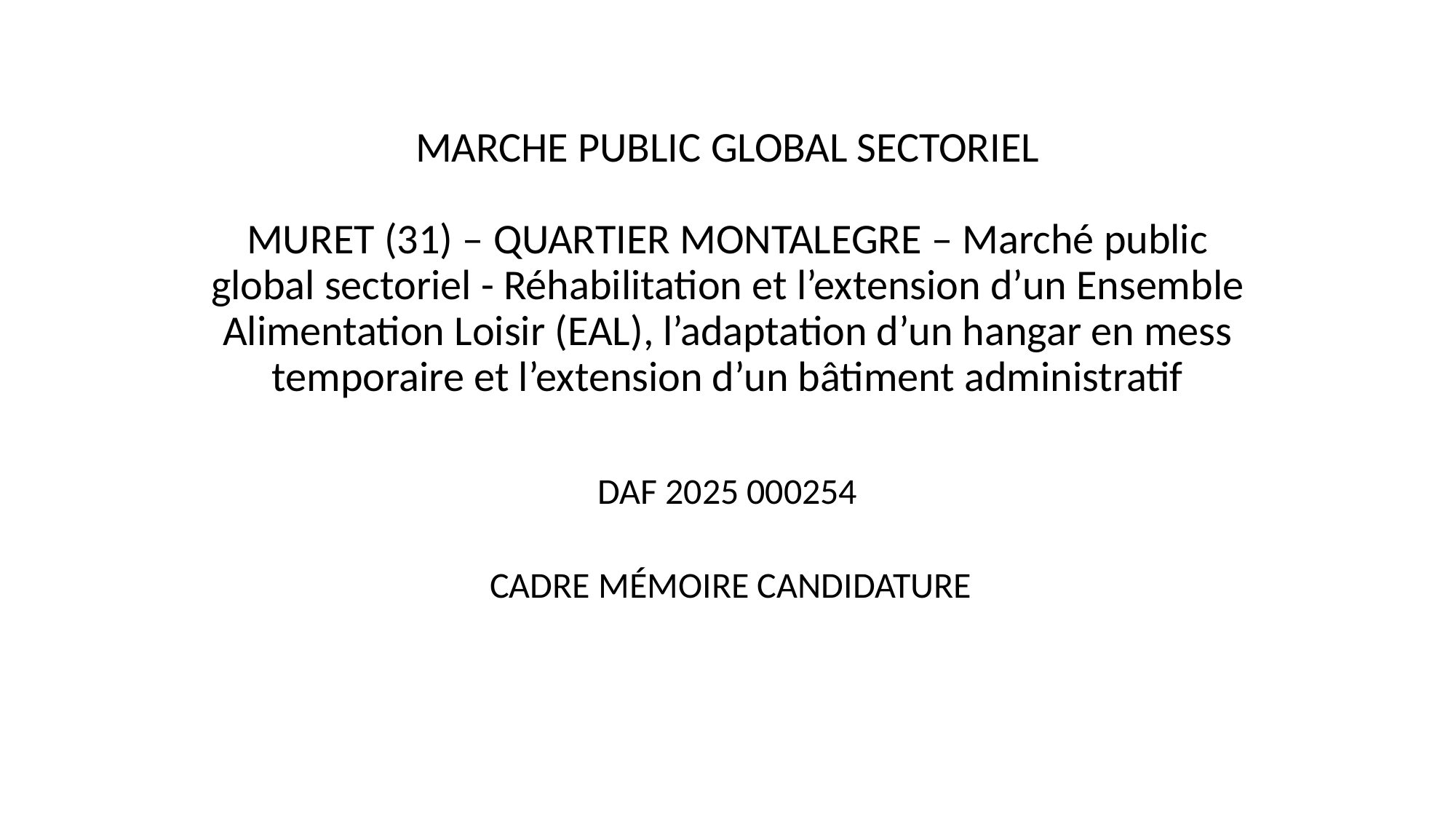

# MARCHE PUBLIC GLOBAL SECTORIEL MURET (31) – QUARTIER MONTALEGRE – Marché public global sectoriel - Réhabilitation et l’extension d’un Ensemble Alimentation Loisir (EAL), l’adaptation d’un hangar en mess temporaire et l’extension d’un bâtiment administratif DAF 2025 000254
CADRE MÉMOIRE CANDIDATURE